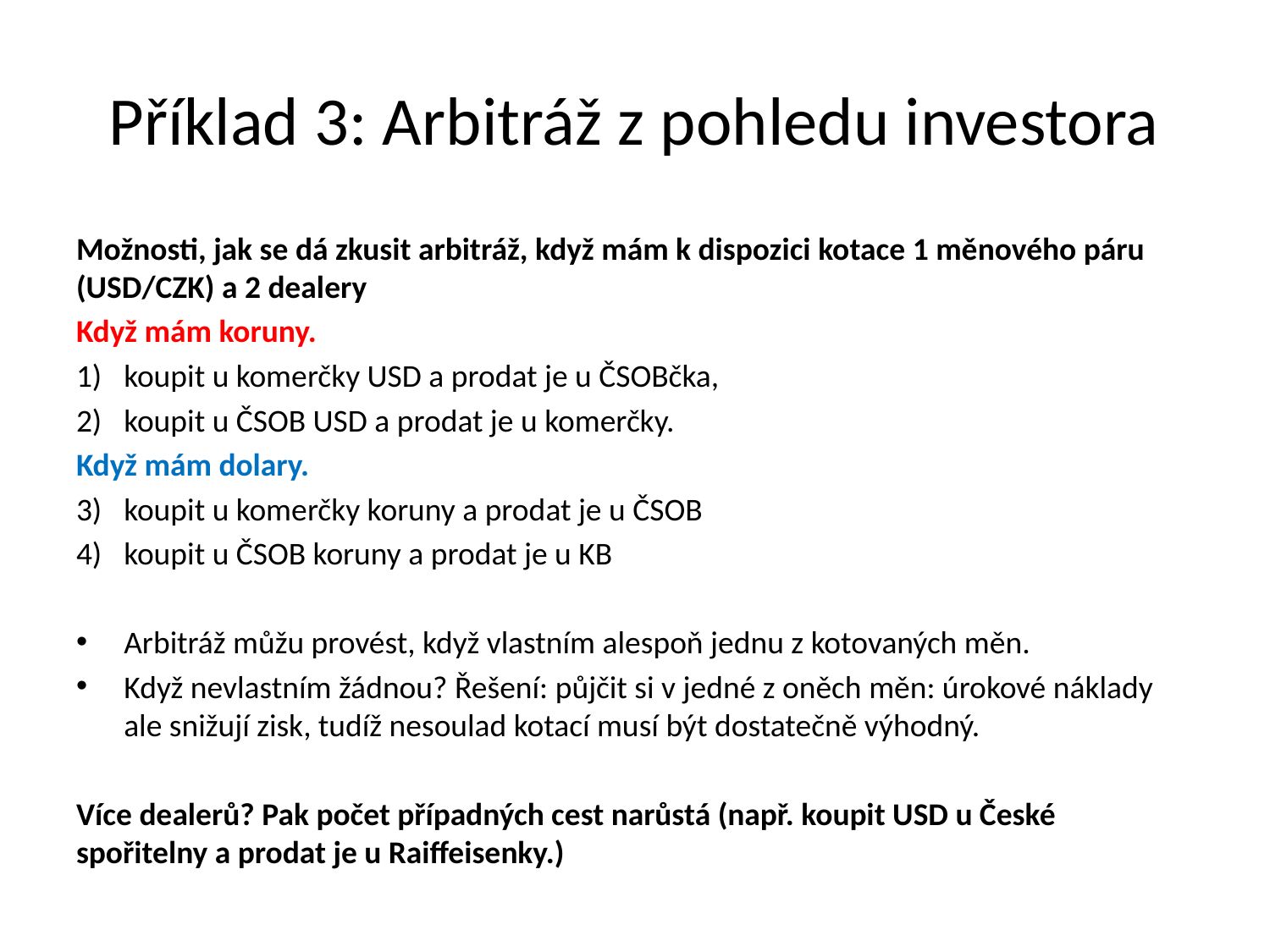

# Příklad 3: Arbitráž z pohledu investora
Možnosti, jak se dá zkusit arbitráž, když mám k dispozici kotace 1 měnového páru (USD/CZK) a 2 dealery
Když mám koruny.
koupit u komerčky USD a prodat je u ČSOBčka,
koupit u ČSOB USD a prodat je u komerčky.
Když mám dolary.
koupit u komerčky koruny a prodat je u ČSOB
koupit u ČSOB koruny a prodat je u KB

Arbitráž můžu provést, když vlastním alespoň jednu z kotovaných měn.
Když nevlastním žádnou? Řešení: půjčit si v jedné z oněch měn: úrokové náklady ale snižují zisk, tudíž nesoulad kotací musí být dostatečně výhodný.

Více dealerů? Pak počet případných cest narůstá (např. koupit USD u České spořitelny a prodat je u Raiffeisenky.)